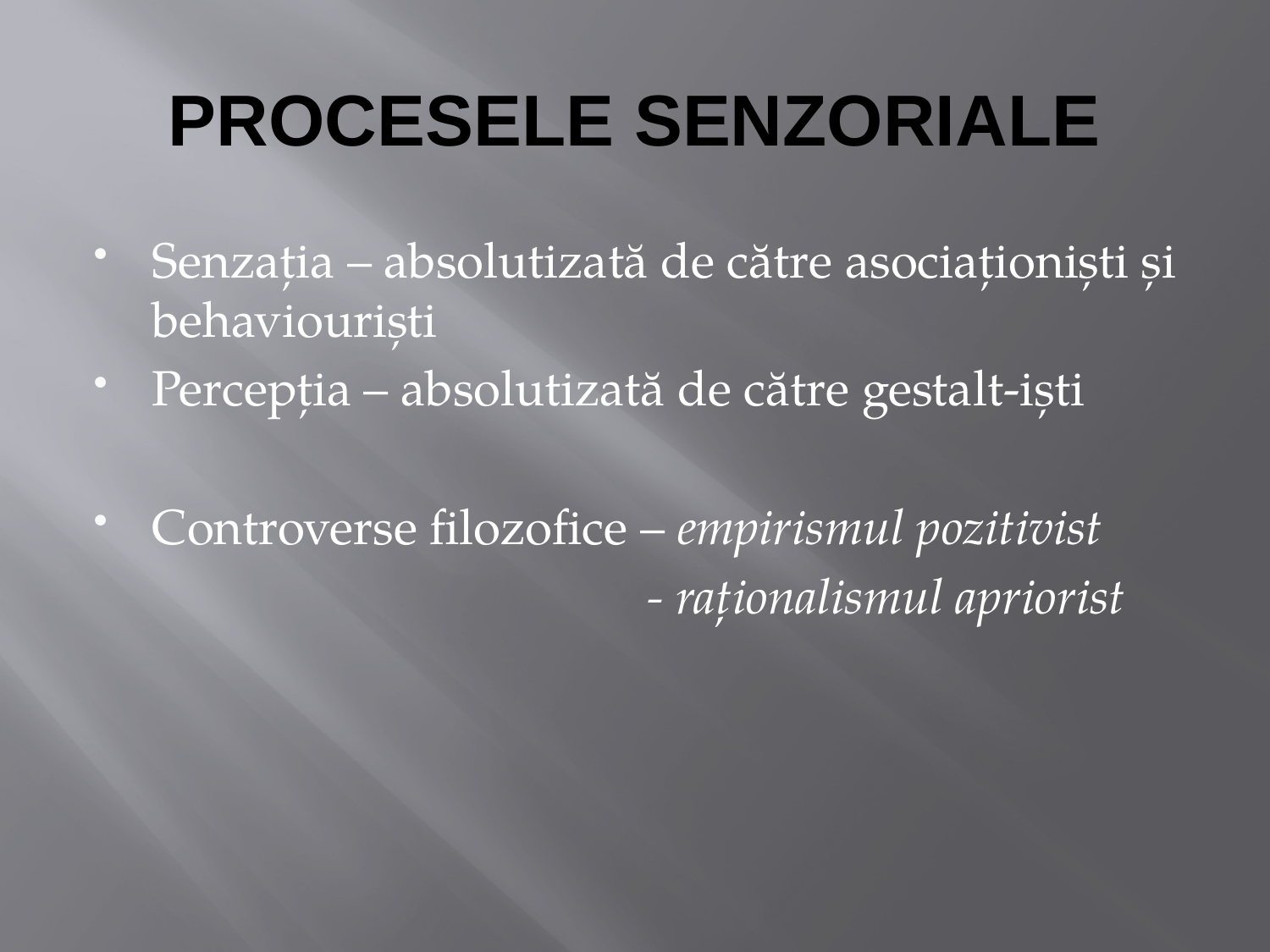

# PROCESELE SENZORIALE
Senzaţia – absolutizată de către asociaţionişti şi behaviourişti
Percepţia – absolutizată de către gestalt-işti

Controverse filozofice – empirismul pozitivist
                                             - raţionalismul apriorist